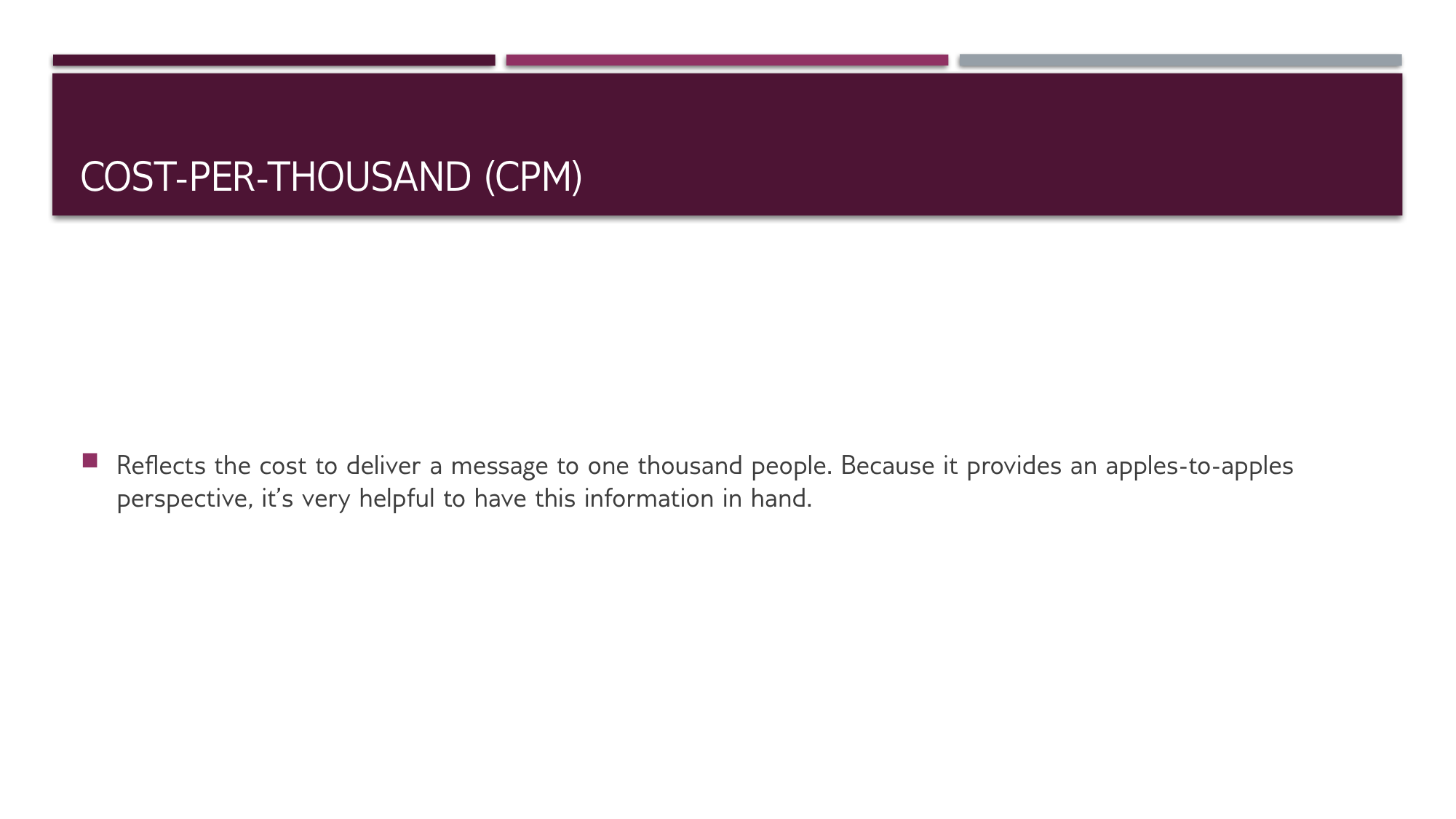

# Cost-per-thousand (CPM)
Reflects the cost to deliver a message to one thousand people. Because it provides an apples-to-apples perspective, it’s very helpful to have this information in hand.